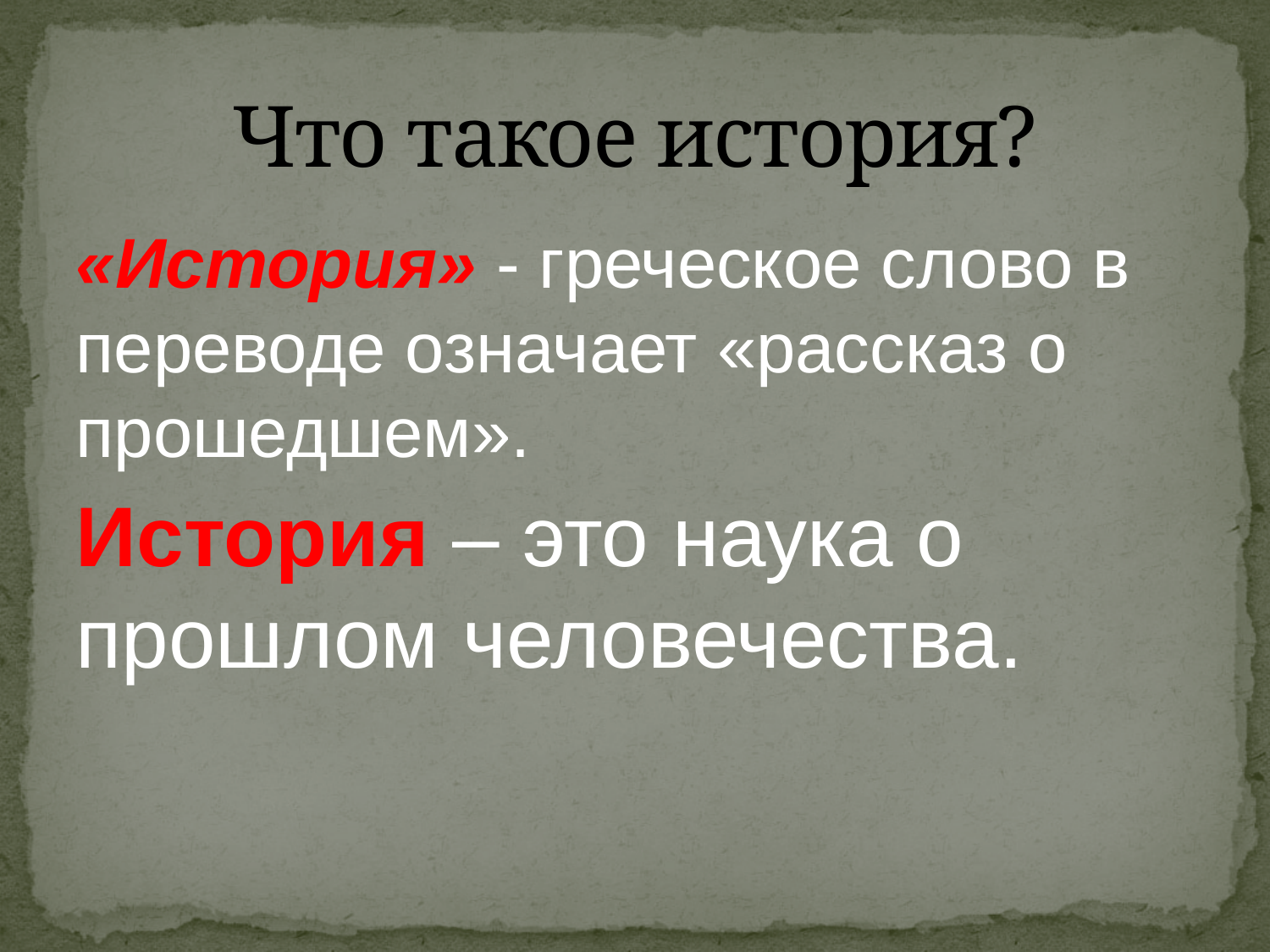

# Что такое история?
«История» - греческое слово в переводе означает «рассказ о прошедшем».
История – это наука о прошлом человечества.